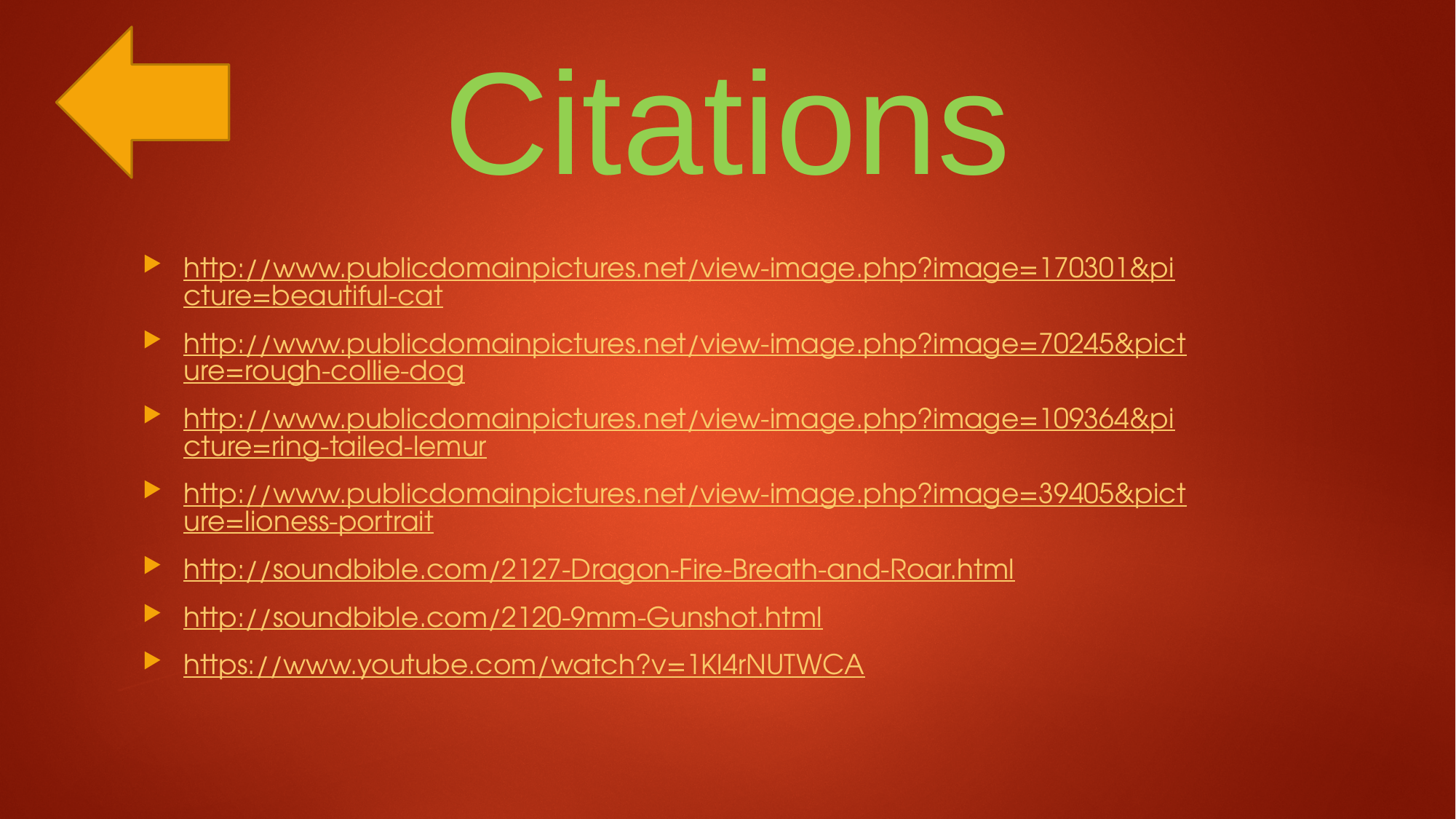

# Citations

http://www.publicdomainpictures.net/view-image.php?image=170301&picture=beautiful-cat
http://www.publicdomainpictures.net/view-image.php?image=70245&picture=rough-collie-dog
http://www.publicdomainpictures.net/view-image.php?image=109364&picture=ring-tailed-lemur
http://www.publicdomainpictures.net/view-image.php?image=39405&picture=lioness-portrait
http://soundbible.com/2127-Dragon-Fire-Breath-and-Roar.html
http://soundbible.com/2120-9mm-Gunshot.html
https://www.youtube.com/watch?v=1Kl4rNUTWCA